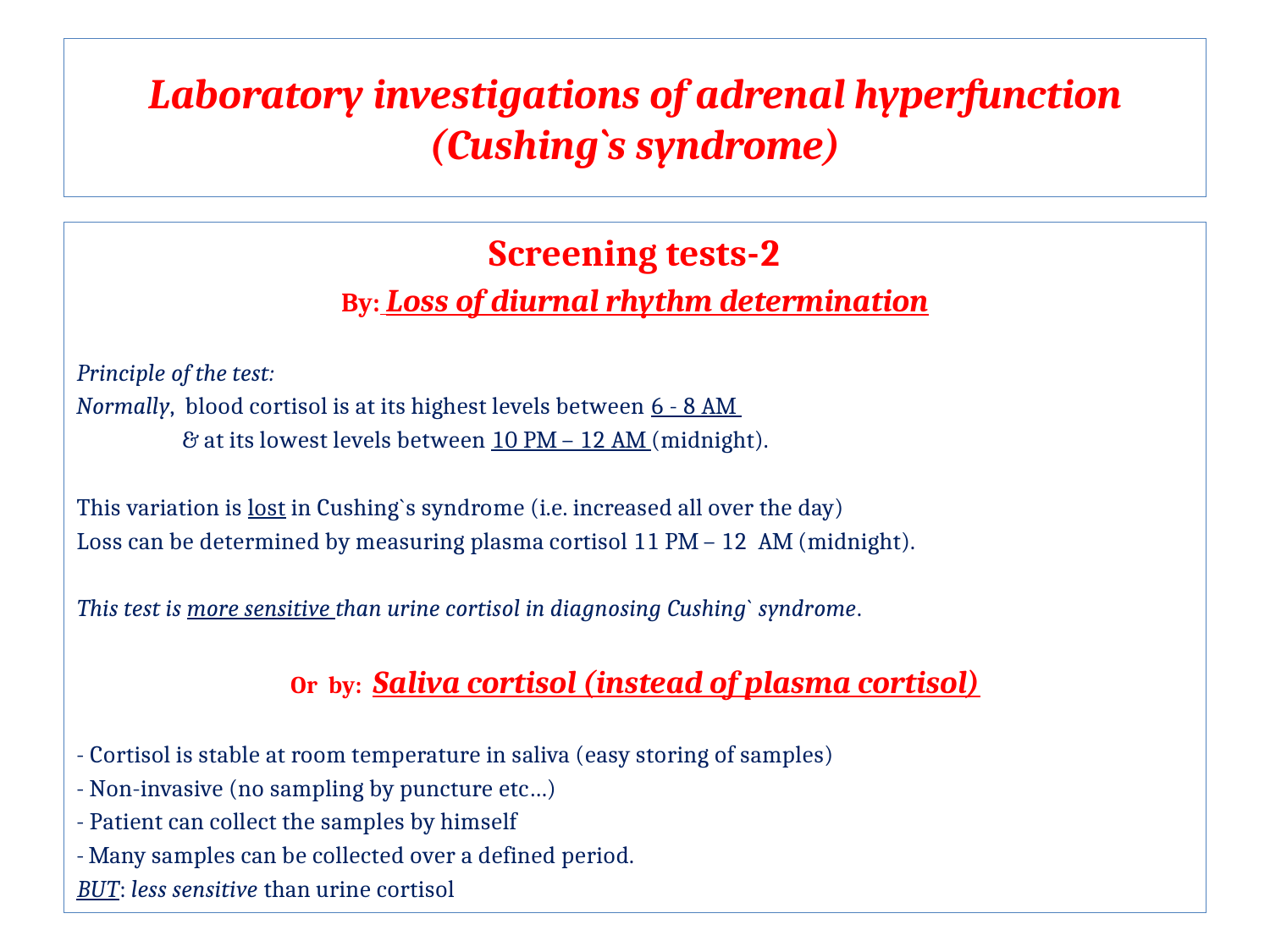

# Laboratory investigations of adrenal hyperfunction (Cushing`s syndrome)
Screening tests-2
By: Loss of diurnal rhythm determination

Principle of the test:
Normally,  blood cortisol is at its highest levels between 6 - 8 AM
                    & at its lowest levels between 10 PM – 12 AM (midnight).

This variation is lost in Cushing`s syndrome (i.e. increased all over the day)
Loss can be determined by measuring plasma cortisol 11 PM – 12  AM (midnight).

This test is more sensitive than urine cortisol in diagnosing Cushing` syndrome.

Or  by:  Saliva cortisol (instead of plasma cortisol)

- Cortisol is stable at room temperature in saliva (easy storing of samples)
- Non-invasive (no sampling by puncture etc…)
- Patient can collect the samples by himself
- Many samples can be collected over a defined period.
BUT: less sensitive than urine cortisol